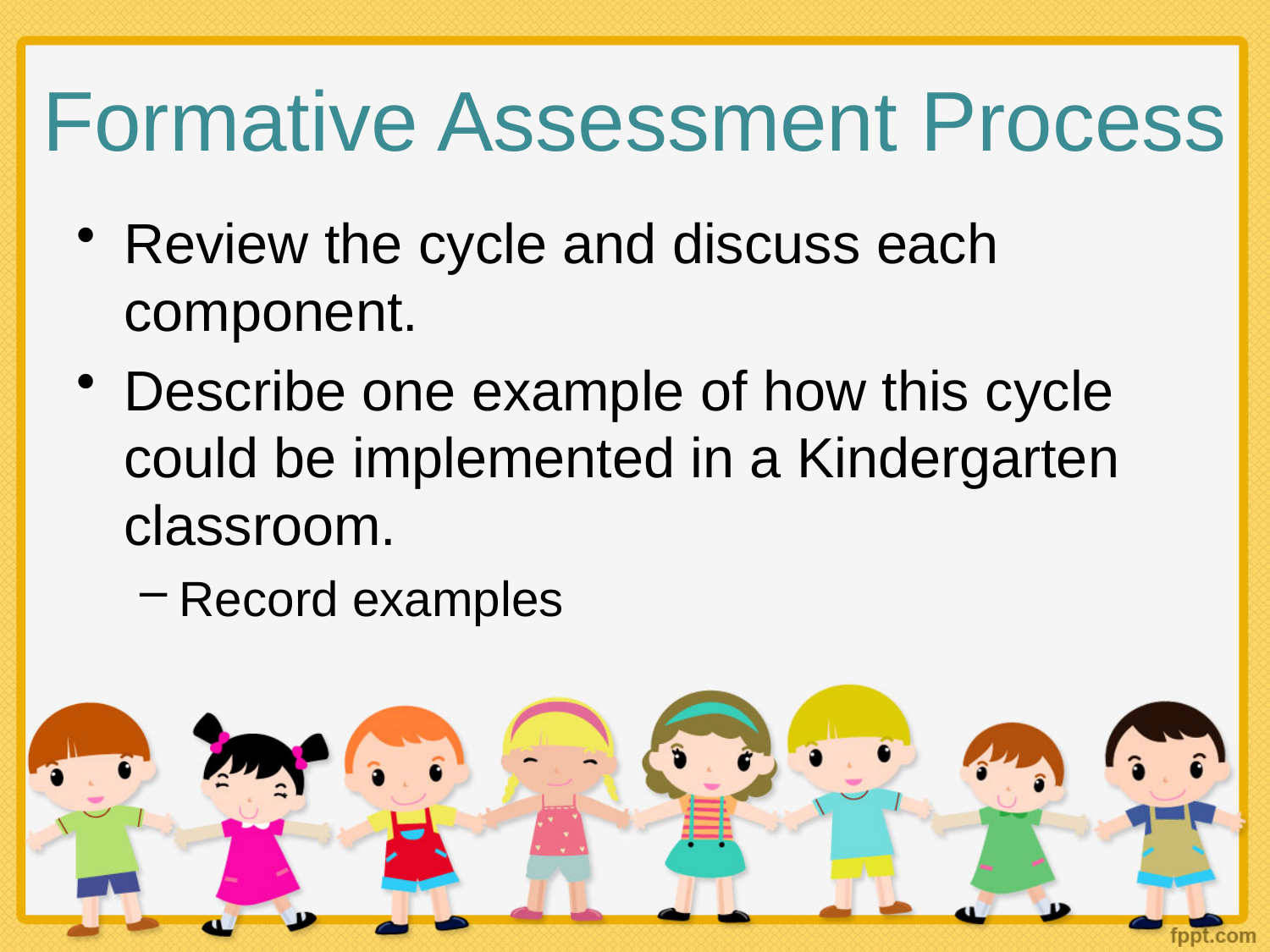

# Formative Assessment Process
Review the cycle and discuss each component.
Describe one example of how this cycle could be implemented in a Kindergarten classroom.
Record examples